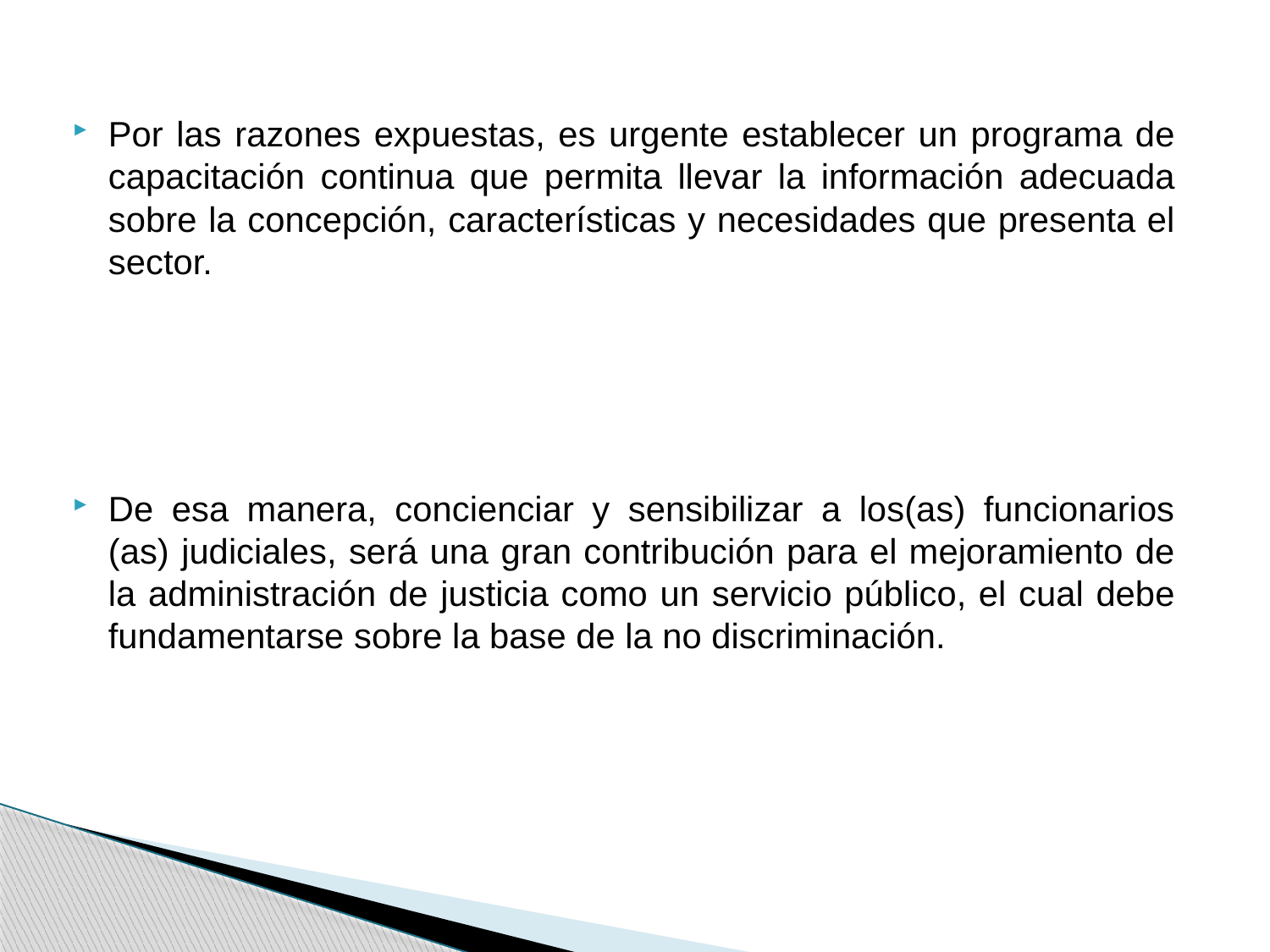

Por las razones expuestas, es urgente establecer un programa de capacitación continua que permita llevar la información adecuada sobre la concepción, características y necesidades que presenta el sector.

De esa manera, concienciar y sensibilizar a los(as) funcionarios (as) judiciales, será una gran contribución para el mejoramiento de la administración de justicia como un servicio público, el cual debe fundamentarse sobre la base de la no discriminación.